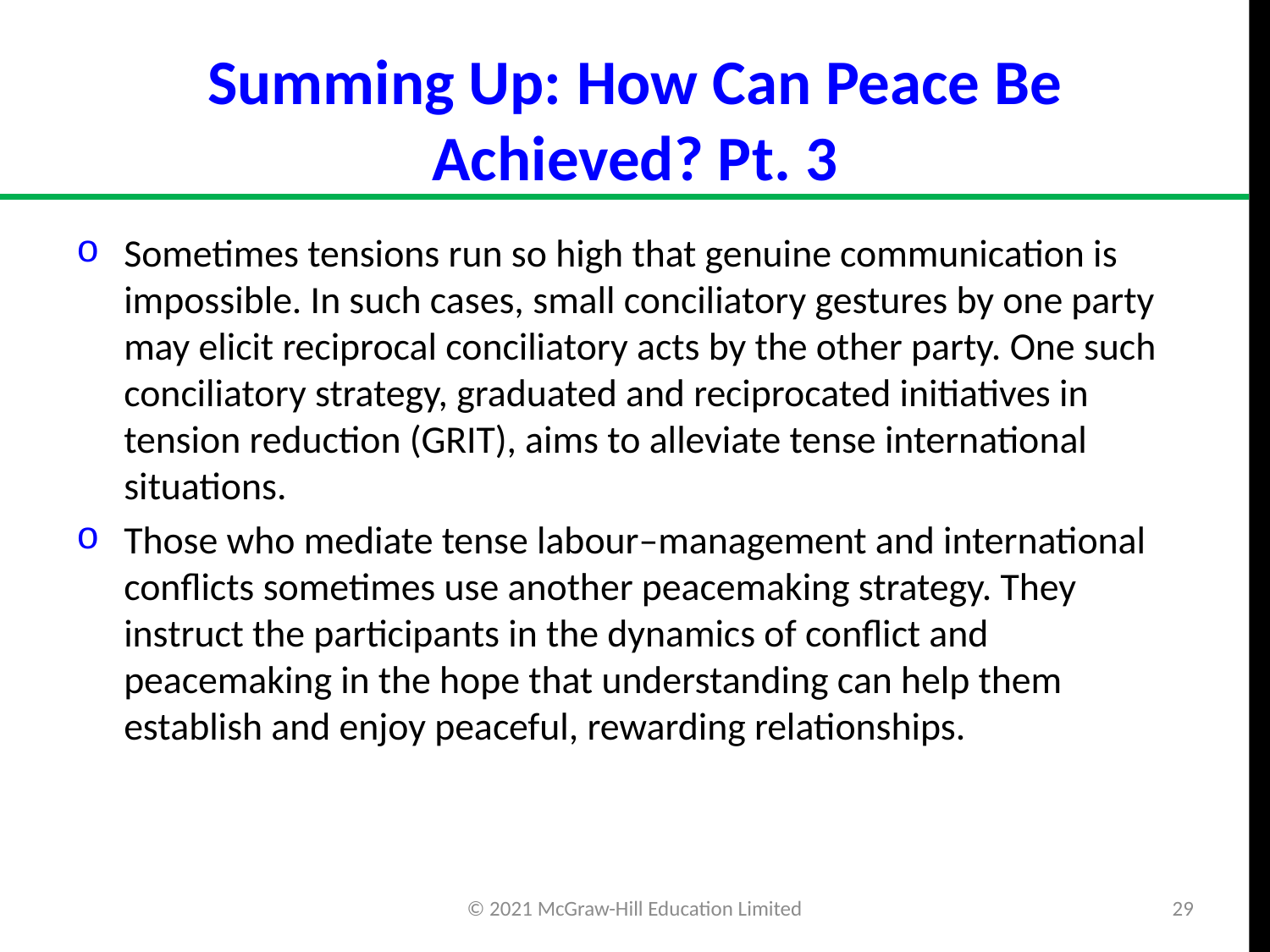

# Summing Up: How Can Peace Be Achieved? Pt. 3
Sometimes tensions run so high that genuine communication is impossible. In such cases, small conciliatory gestures by one party may elicit reciprocal conciliatory acts by the other party. One such conciliatory strategy, graduated and reciprocated initiatives in tension reduction (GRIT), aims to alleviate tense international situations.
Those who mediate tense labour–management and international conflicts sometimes use another peacemaking strategy. They instruct the participants in the dynamics of conflict and peacemaking in the hope that understanding can help them establish and enjoy peaceful, rewarding relationships.

© 2021 McGraw-Hill Education Limited
29